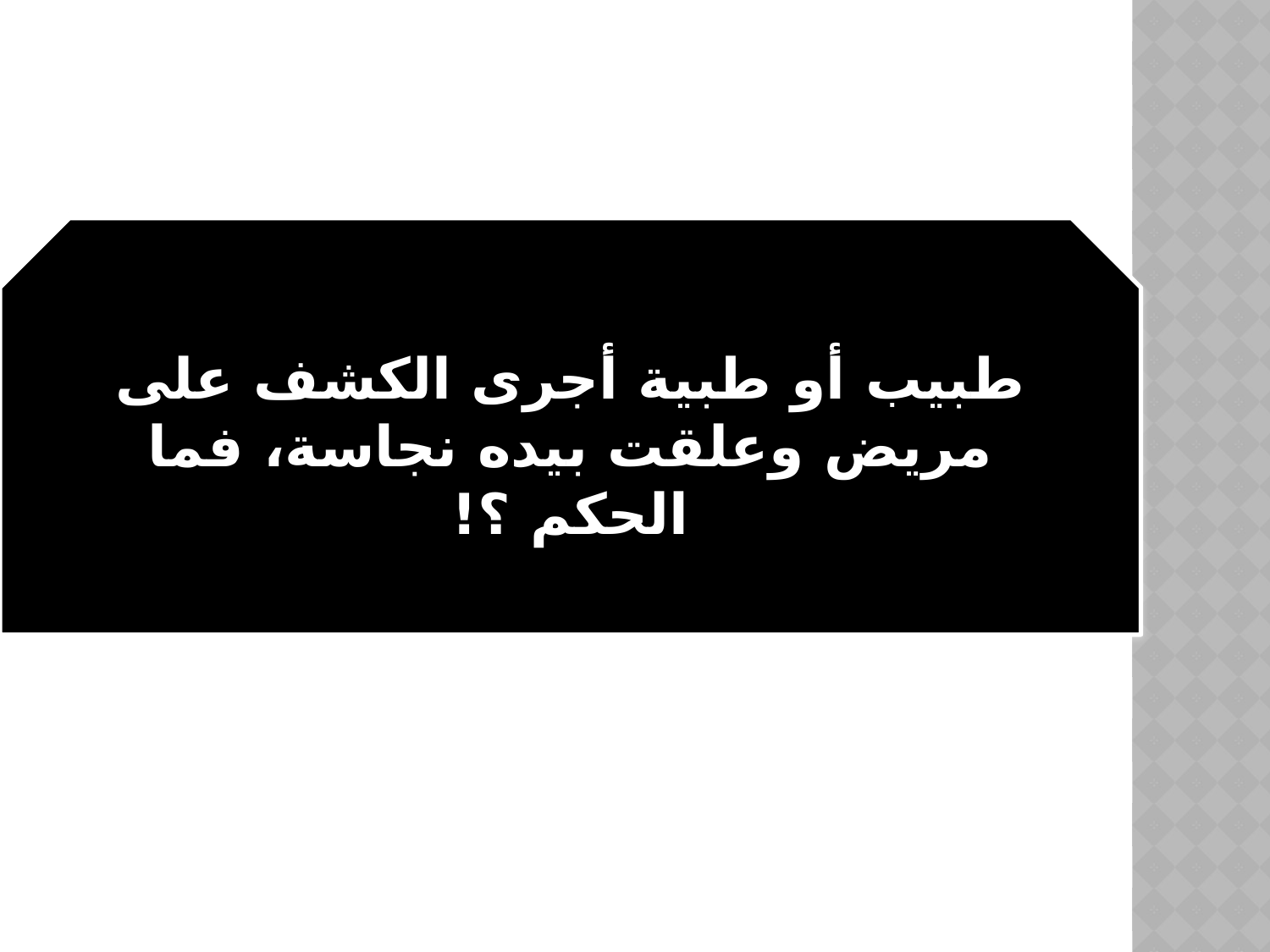

طبيب أو طبية أجرى الكشف على مريض وعلقت بيده نجاسة، فما الحكم ؟!